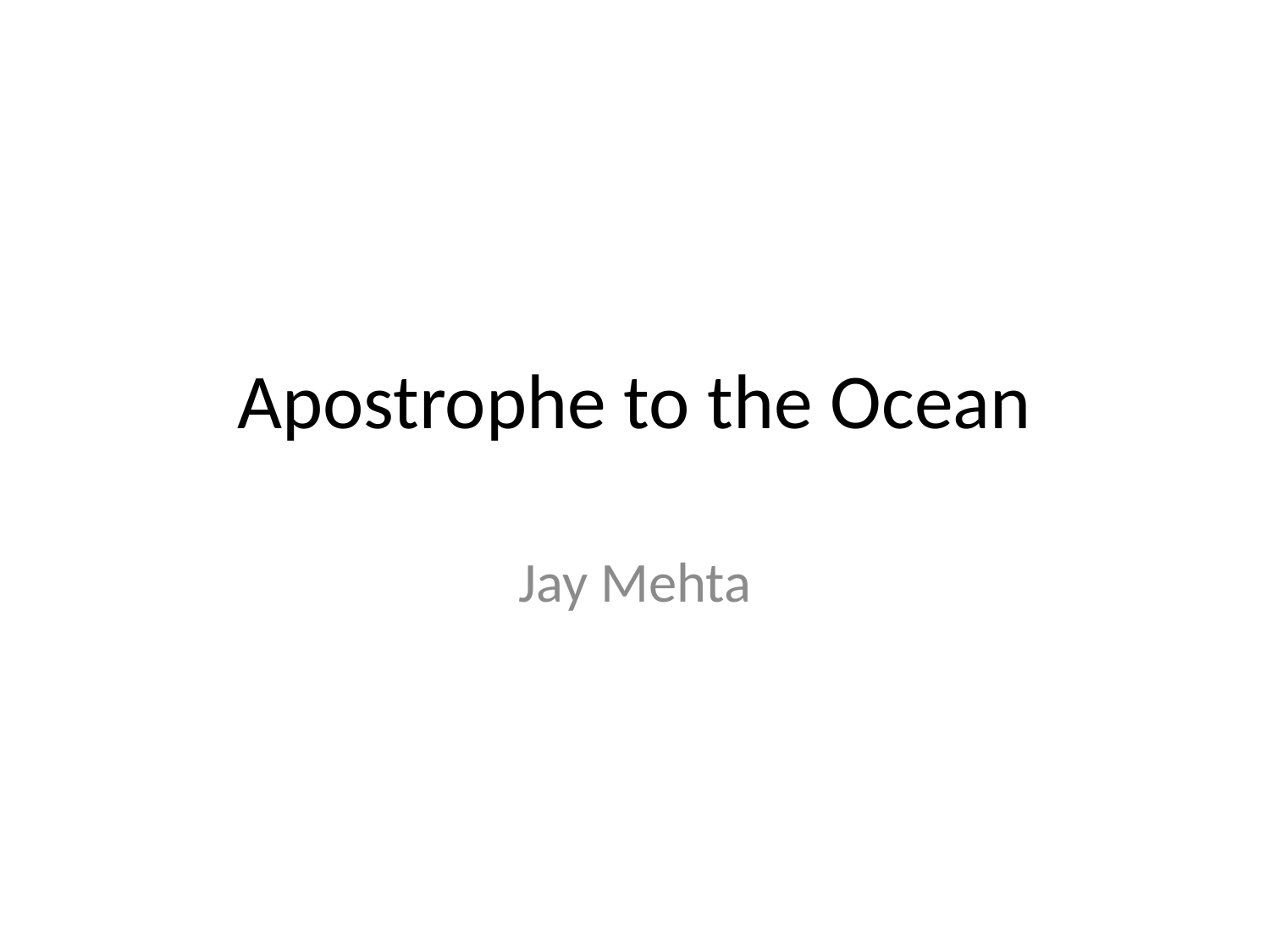

# Apostrophe to the Ocean
Jay Mehta